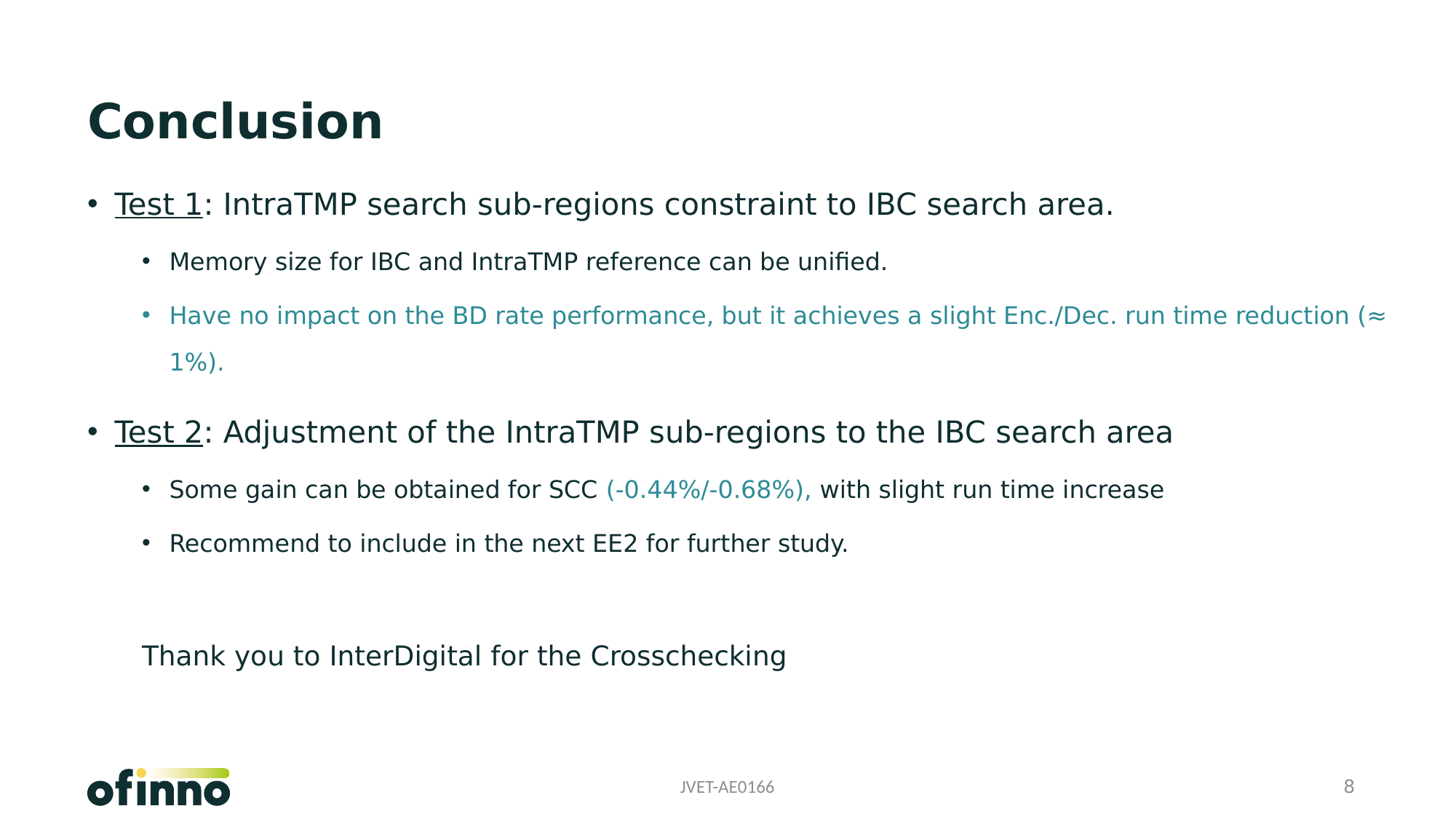

# Conclusion
Test 1: IntraTMP search sub-regions constraint to IBC search area.
Memory size for IBC and IntraTMP reference can be unified.
Have no impact on the BD rate performance, but it achieves a slight Enc./Dec. run time reduction (≈ 1%).
Test 2: Adjustment of the IntraTMP sub-regions to the IBC search area
Some gain can be obtained for SCC (-0.44%/-0.68%), with slight run time increase
Recommend to include in the next EE2 for further study.

Thank you to InterDigital for the Crosschecking

JVET-AE0166
8